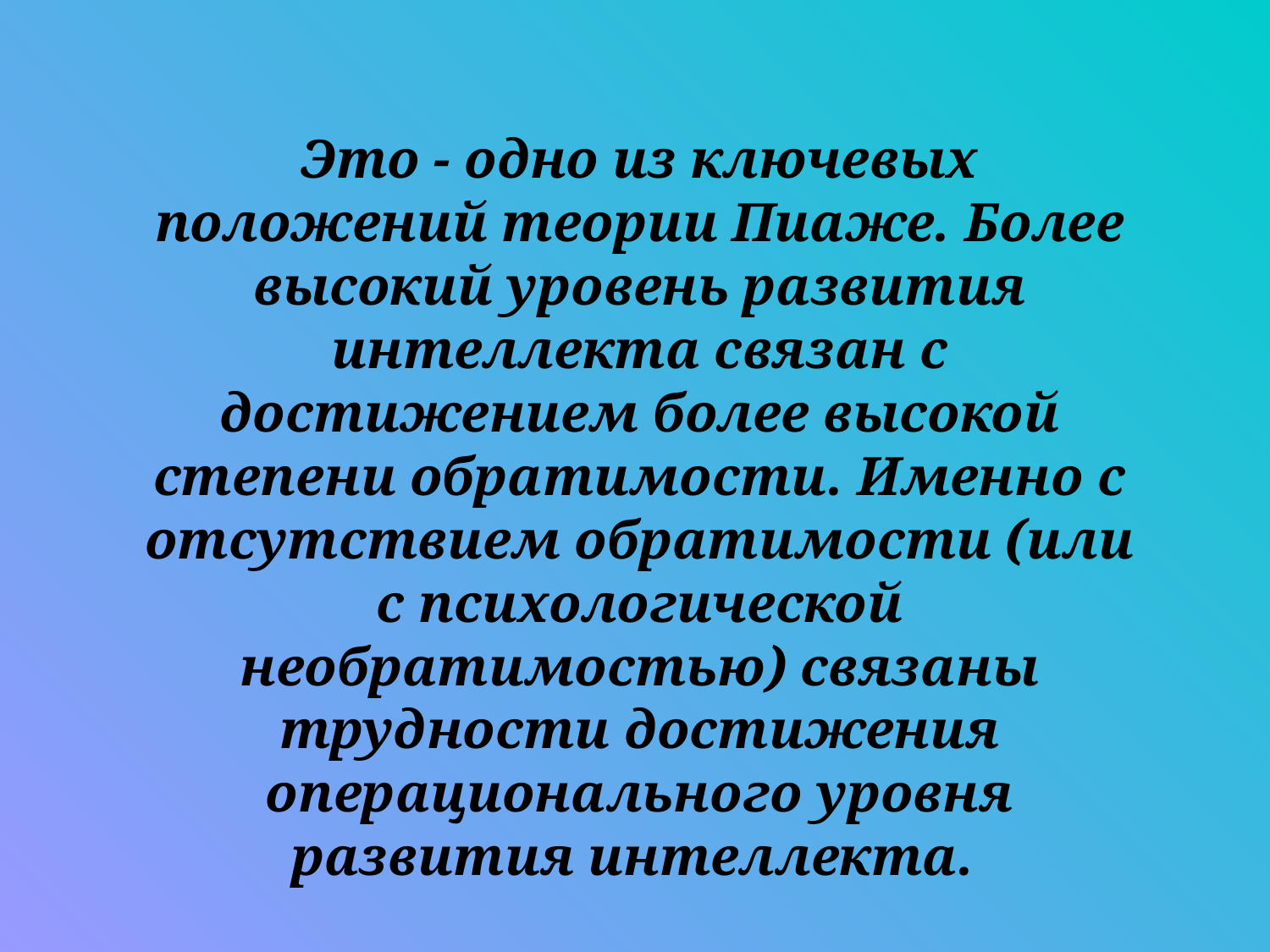

Это - одно из ключевых положений теории Пиаже. Более высокий уровень развития интеллекта связан с достижением более высокой степени обратимости. Именно с отсутствием обратимости (или с психологической необратимостью) связаны трудности достижения операционального уровня развития интеллекта.